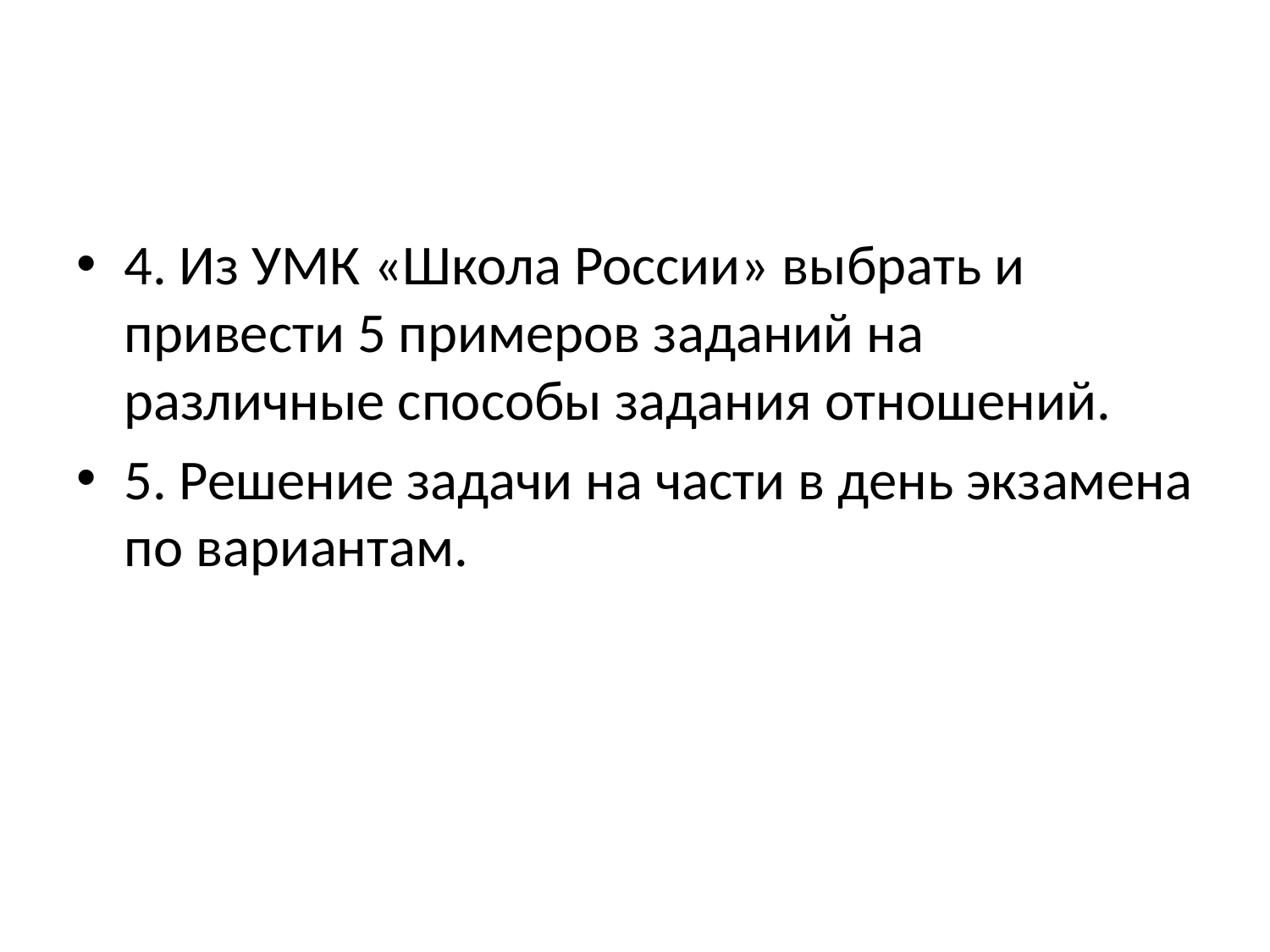

#
4. Из УМК «Школа России» выбрать и привести 5 примеров заданий на различные способы задания отношений.
5. Решение задачи на части в день экзамена по вариантам.